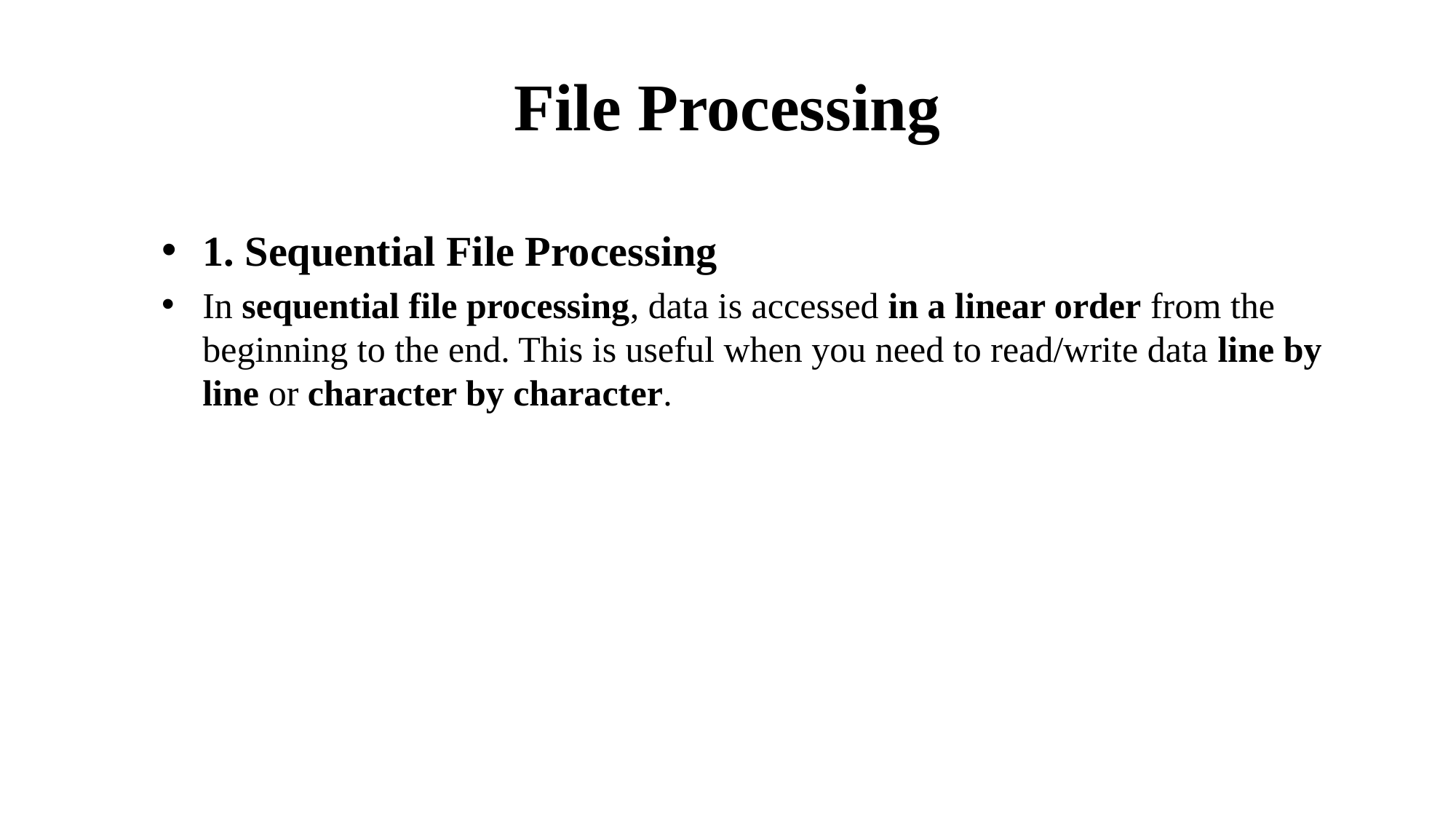

# File Processing
1. Sequential File Processing
In sequential file processing, data is accessed in a linear order from the beginning to the end. This is useful when you need to read/write data line by line or character by character.